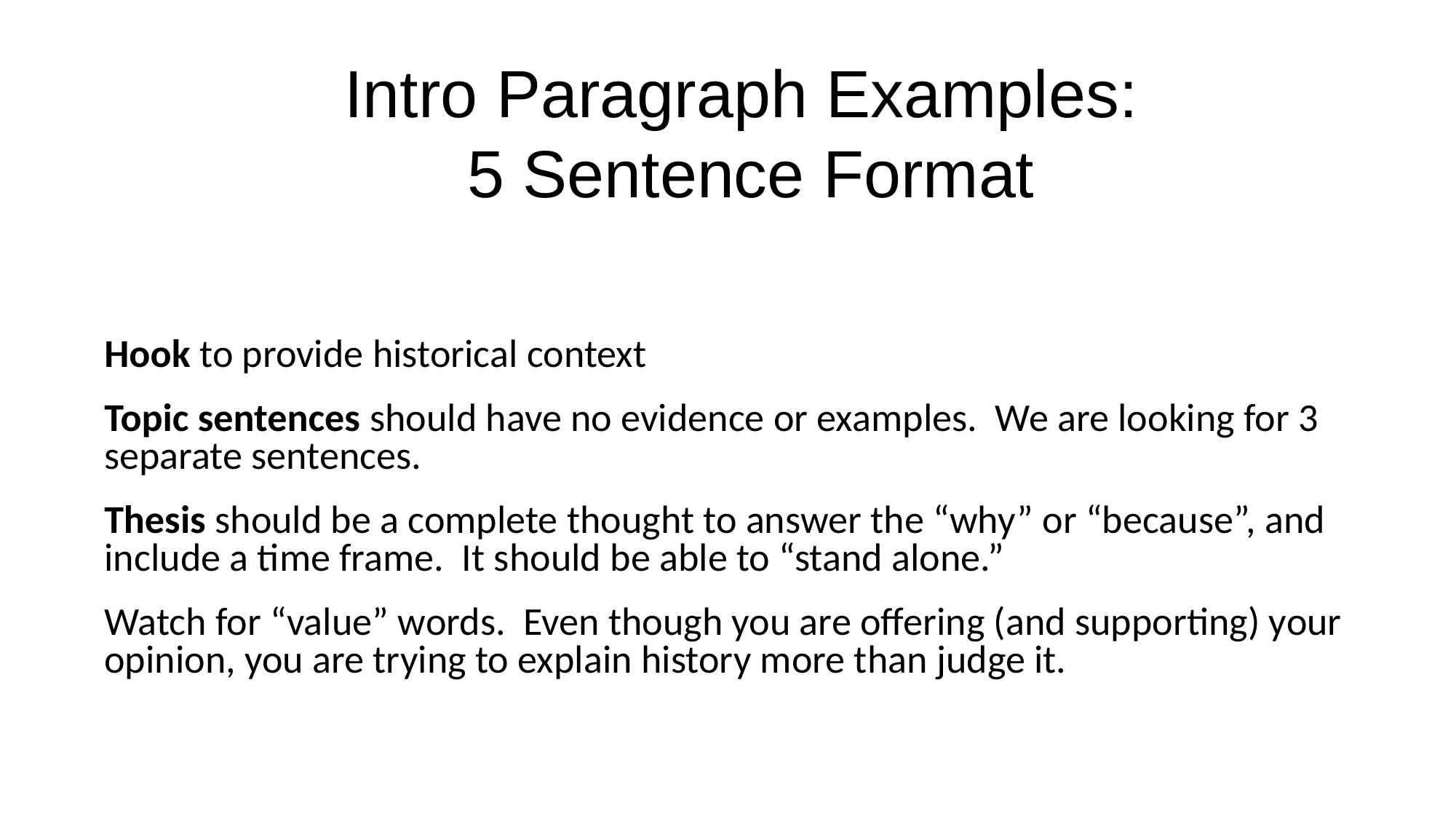

Intro Paragraph Examples:
5 Sentence Format
Hook to provide historical context

Topic sentences should have no evidence or examples.  We are looking for 3 separate sentences.

Thesis should be a complete thought to answer the “why” or “because”, and include a time frame.  It should be able to “stand alone.”

Watch for “value” words.  Even though you are offering (and supporting) your opinion, you are trying to explain history more than judge it.